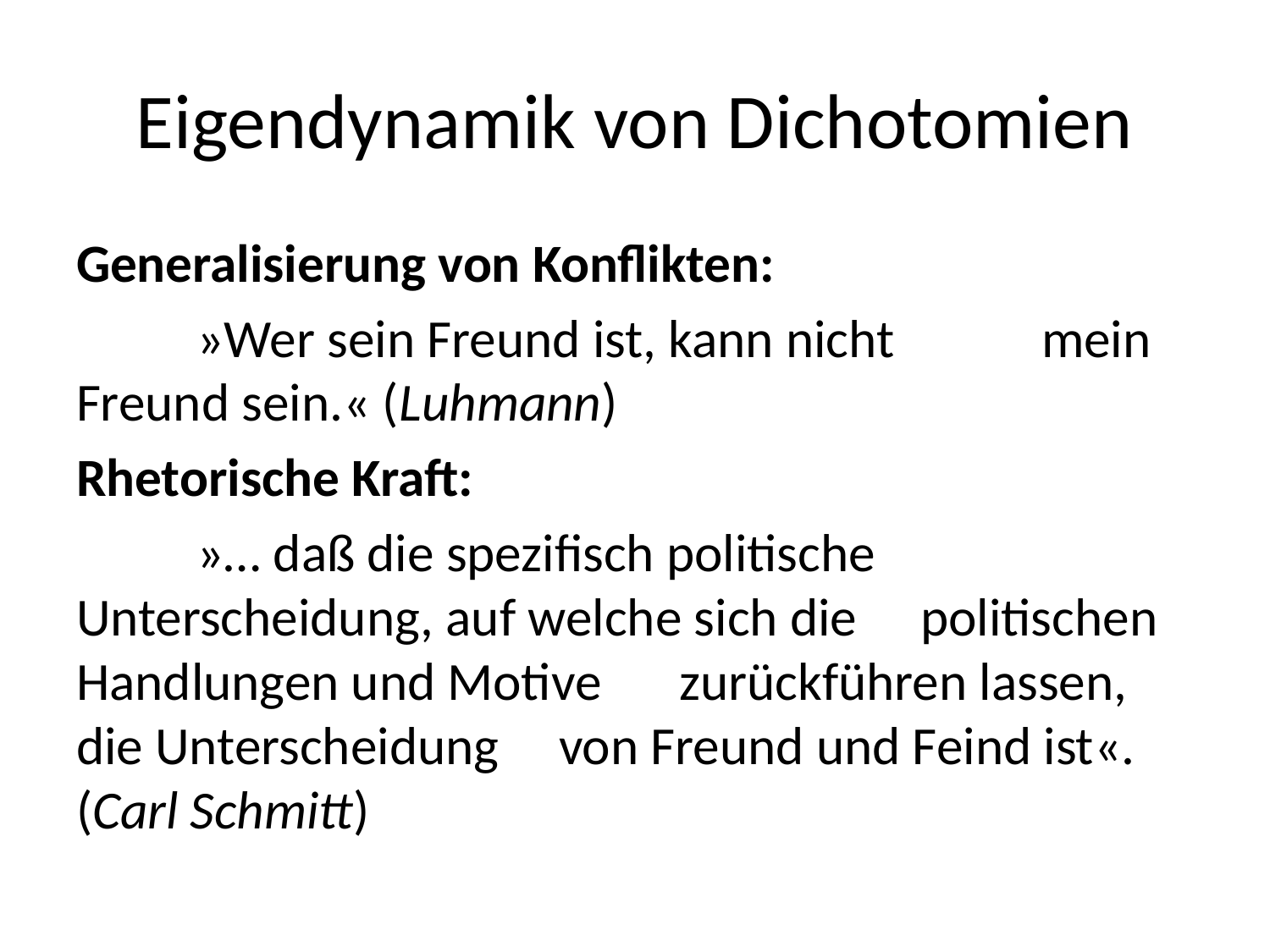

# Eigendynamik von Dichotomien
Generalisierung von Konflikten:
	»Wer sein Freund ist, kann nicht         	mein Freund sein.« (Luhmann)
Rhetorische Kraft:
	»… daß die spezifisch politische 	Unterscheidung, auf welche sich die 	politischen Handlungen und Motive 	zurückführen lassen, die Unterscheidung 	von Freund und Feind ist«. (Carl Schmitt)